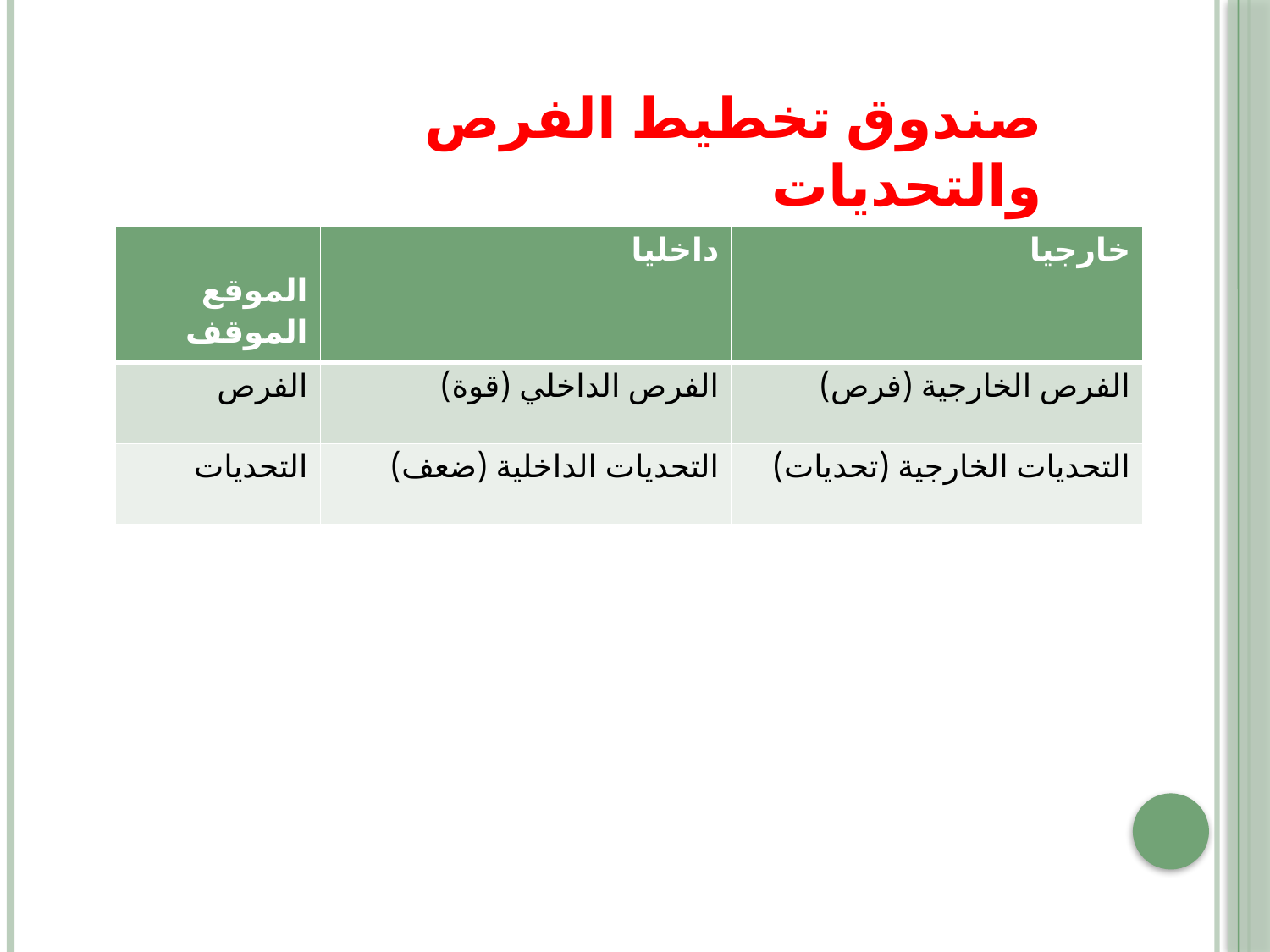

صندوق تخطيط الفرص والتحديات
| الموقع الموقف | داخليا | خارجيا |
| --- | --- | --- |
| الفرص | الفرص الداخلي (قوة) | الفرص الخارجية (فرص) |
| التحديات | التحديات الداخلية (ضعف) | التحديات الخارجية (تحديات) |